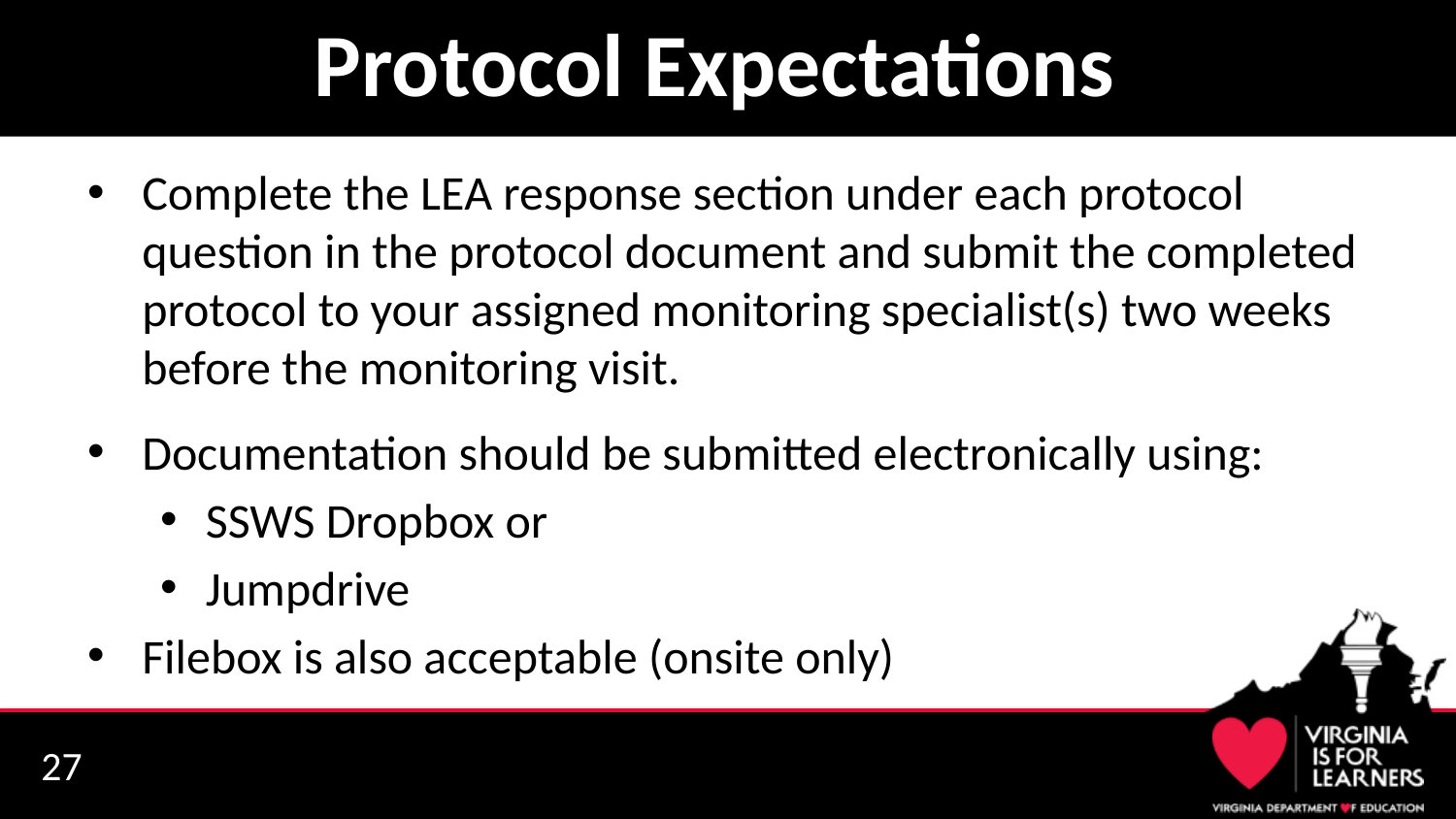

# Protocol Expectations
Complete the LEA response section under each protocol question in the protocol document and submit the completed protocol to your assigned monitoring specialist(s) two weeks before the monitoring visit.

Documentation should be submitted electronically using:
SSWS Dropbox or
Jumpdrive
Filebox is also acceptable (onsite only)